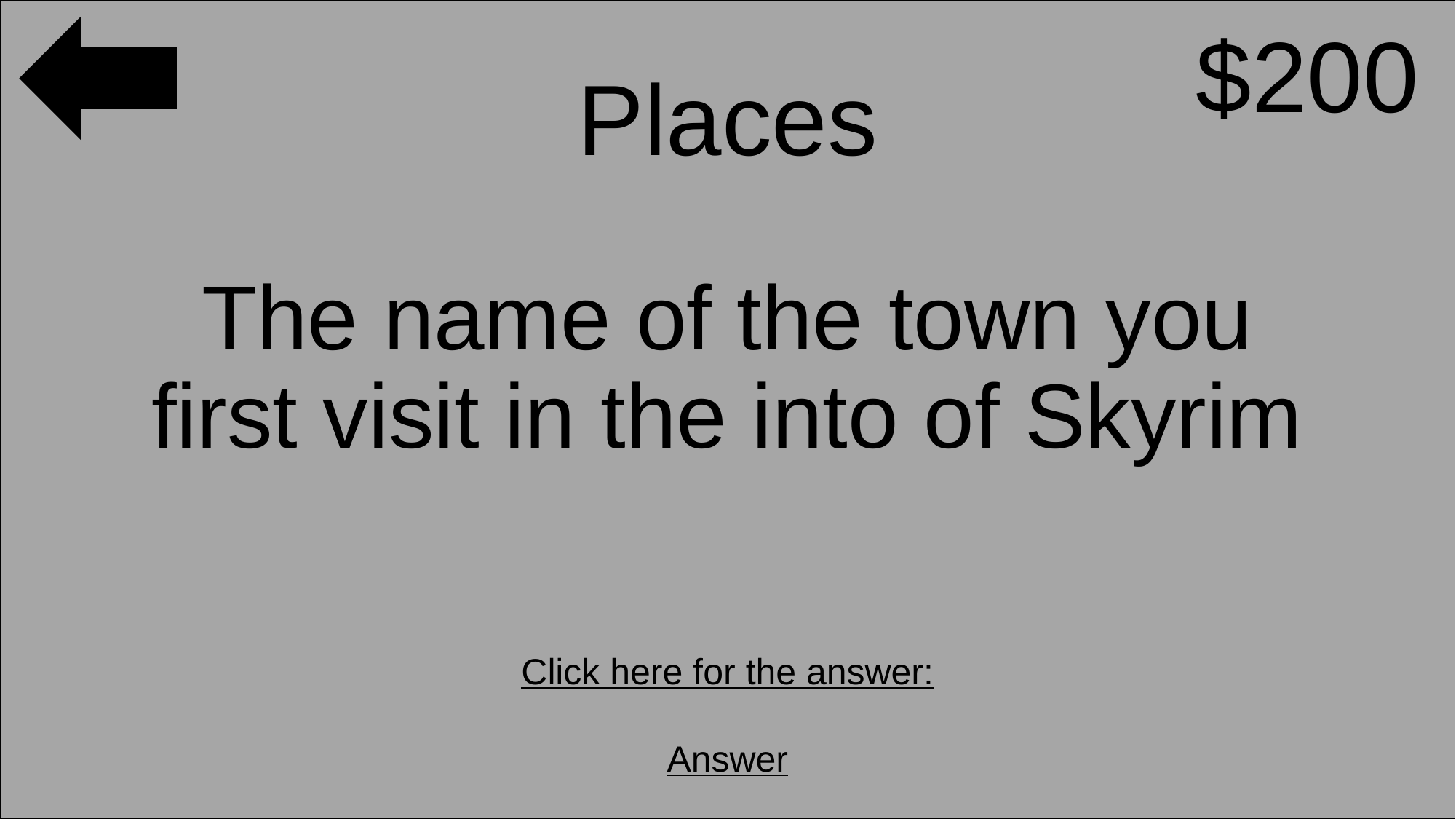

$200

#
Places

The name of the town you first visit in the into of Skyrim

Click here for the answer:

Answer